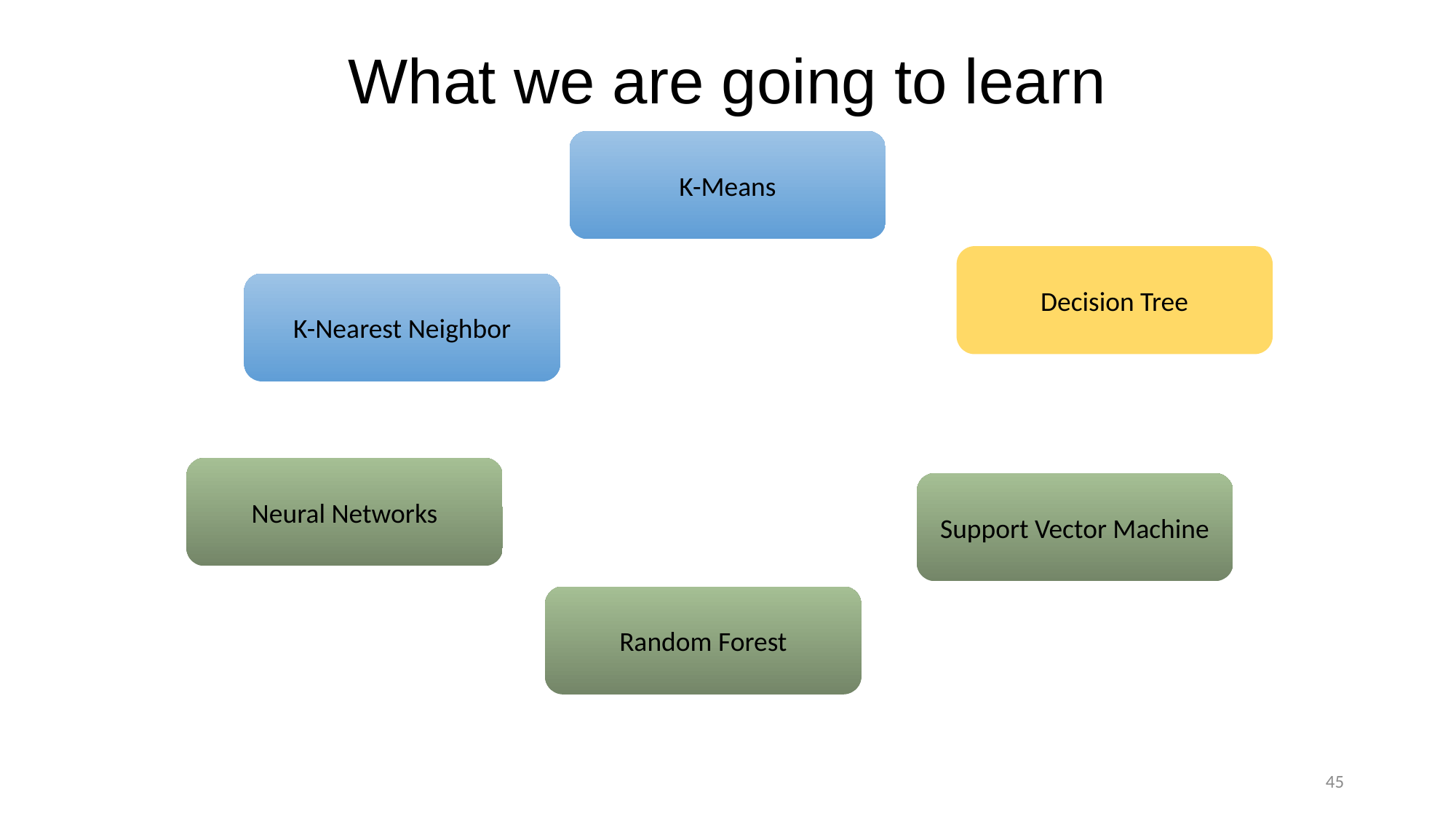

#
What we are going to learn
K-Means

Decision Tree
K-Nearest Neighbor
Neural Networks
Support Vector Machine
Random Forest
45